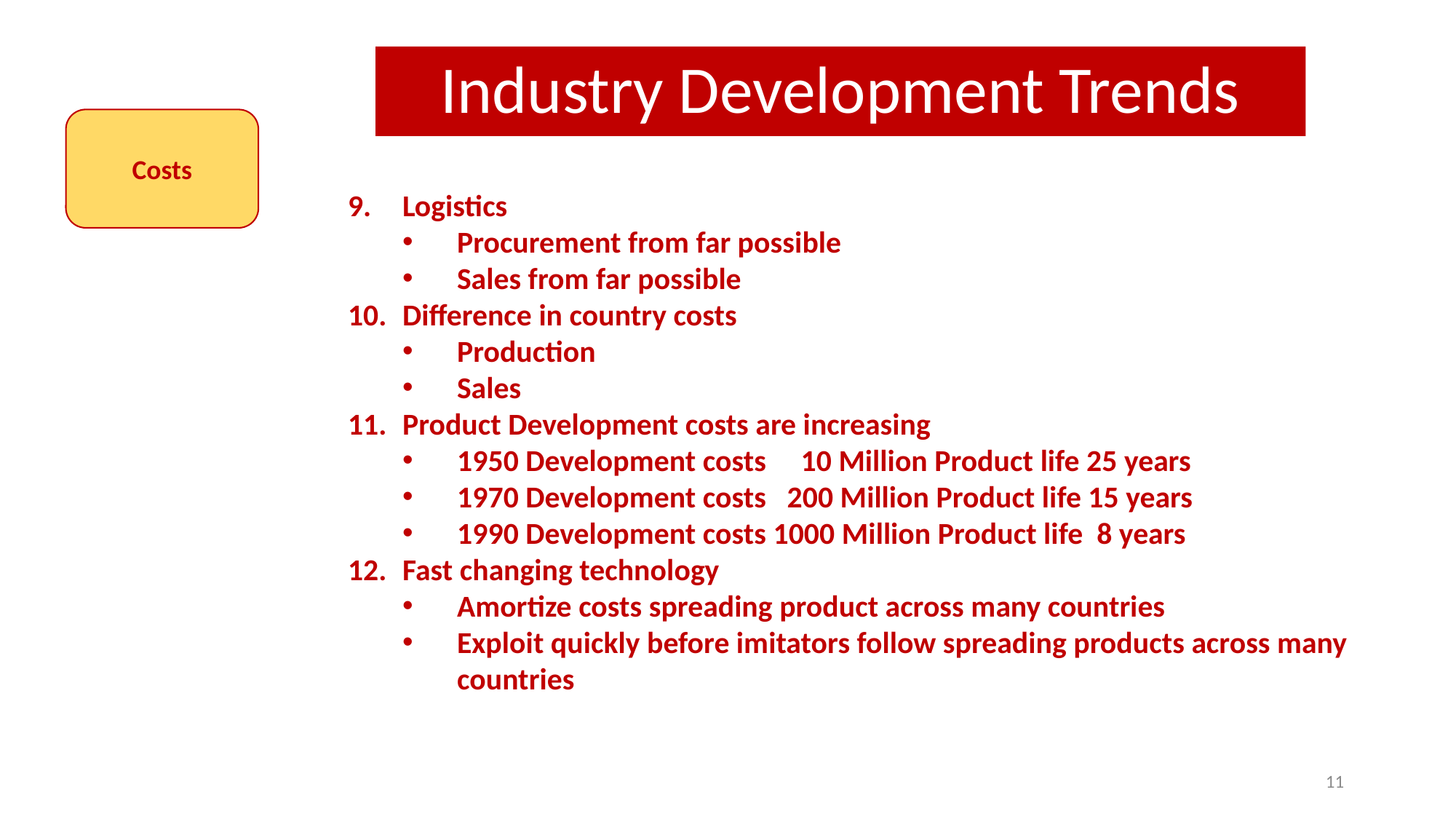

# Industry Development Trends
Costs
Logistics
Procurement from far possible
Sales from far possible
Difference in country costs
Production
Sales
Product Development costs are increasing
1950 Development costs     10 Million Product life 25 years
1970 Development costs   200 Million Product life 15 years
1990 Development costs 1000 Million Product life  8 years
Fast changing technology
Amortize costs spreading product across many countries
Exploit quickly before imitators follow spreading products across many countries

11